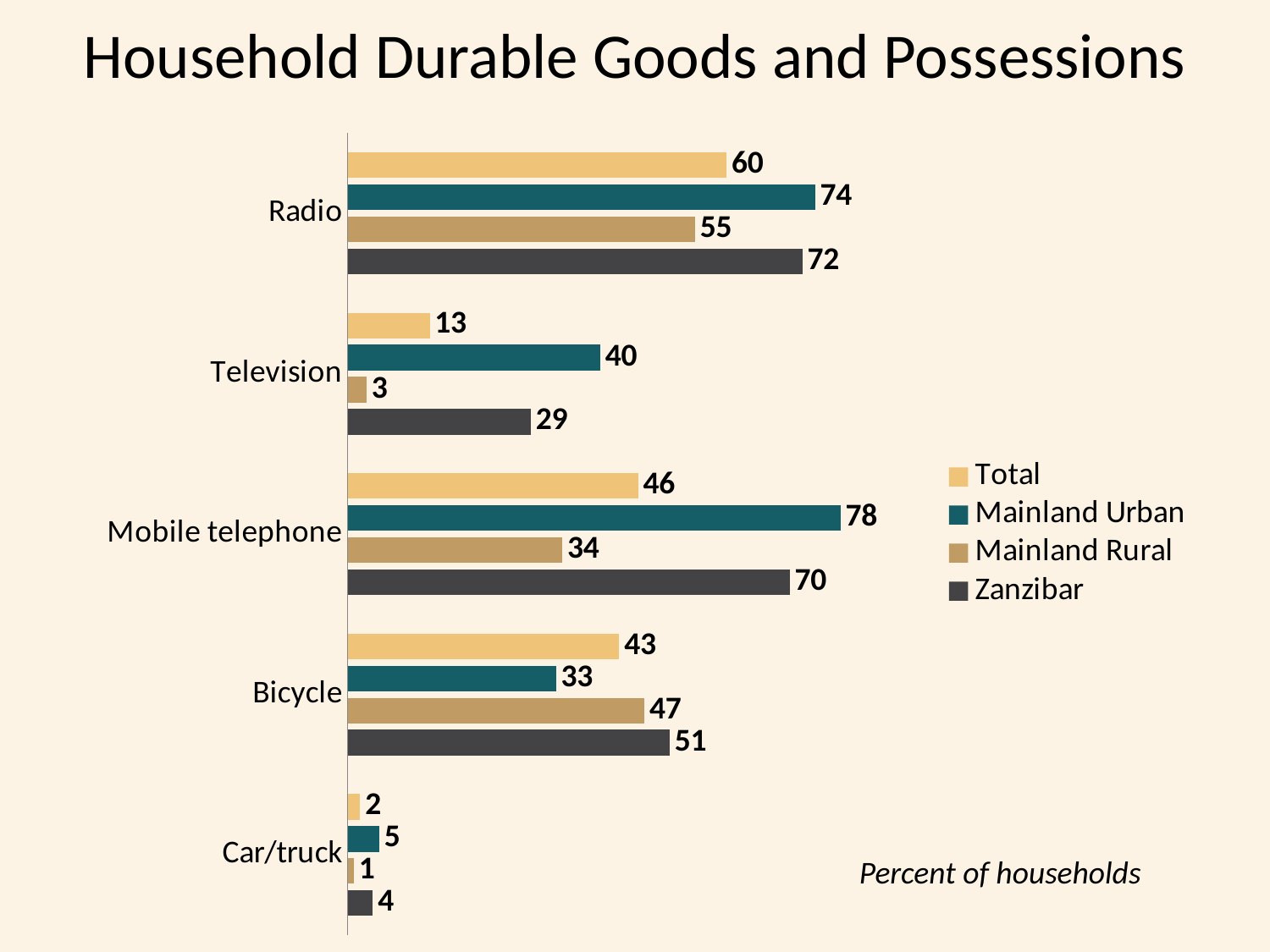

# Household Durable Goods and Possessions

### Chart

| Category | Zanzibar | Mainland Rural | Mainland Urban | Total |
|---|---|---|---|---|
| Car/truck | 4.0 | 1.0 | 5.0 | 2.0 |
| Bicycle | 51.0 | 47.0 | 33.0 | 43.0 |
| Mobile telephone | 70.0 | 34.0 | 78.0 | 46.0 |
| Television | 29.0 | 3.0 | 40.0 | 13.0 |
| Radio | 72.0 | 55.0 | 74.0 | 60.0 |
Percent of households